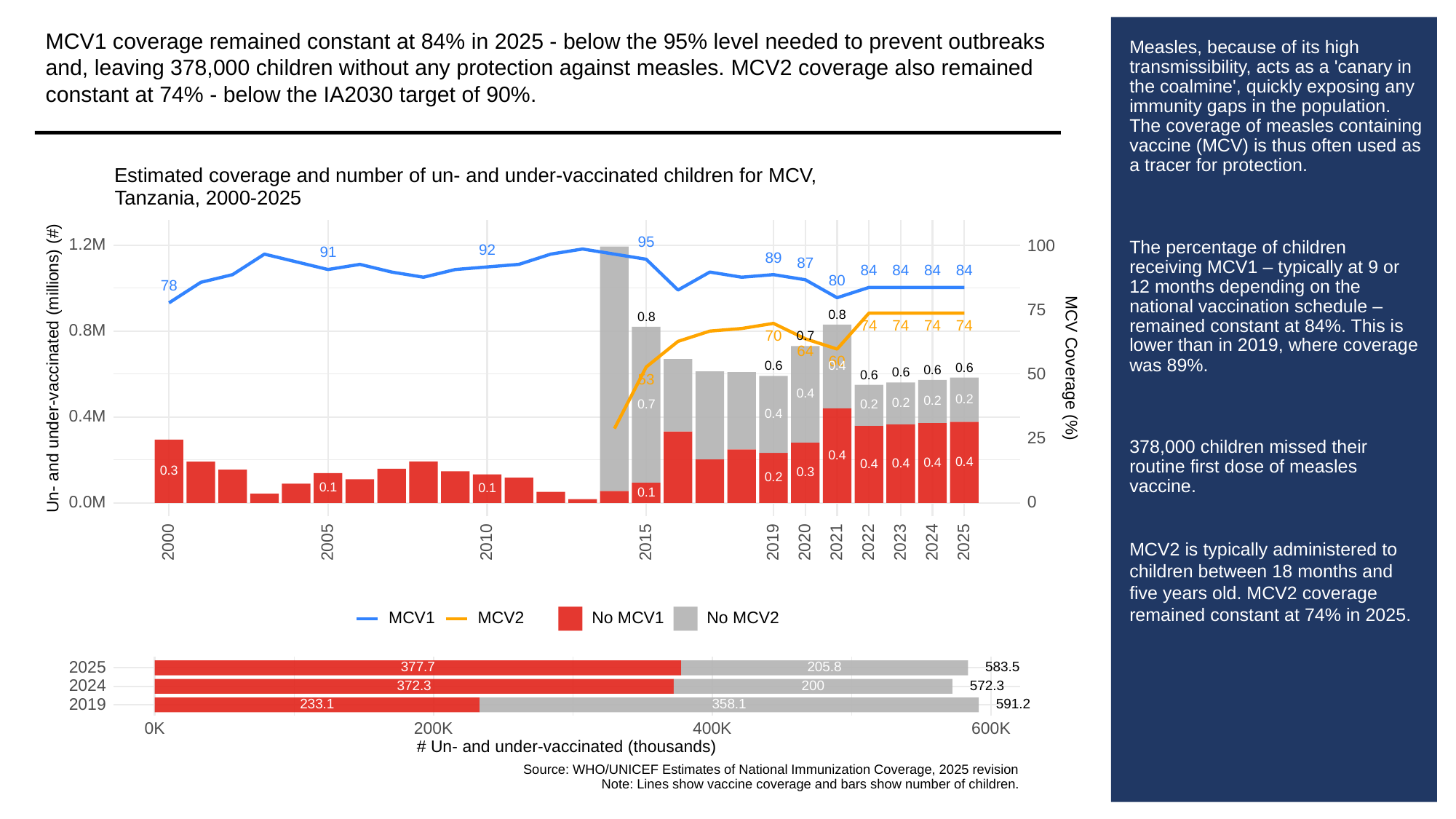

MCV1 coverage remained constant at 84% in 2025 - below the 95% level needed to prevent outbreaks and, leaving 378,000 children without any protection against measles. MCV2 coverage also remained constant at 74% - below the IA2030 target of 90%.
# Measles, because of its high transmissibility, acts as a 'canary in the coalmine', quickly exposing any immunity gaps in the population. The coverage of measles containing vaccine (MCV) is thus often used as a tracer for protection.

The percentage of children receiving MCV1 – typically at 9 or 12 months depending on the national vaccination schedule – remained constant at 84%. This is lower than in 2019, where coverage was 89%.

378,000 children missed their routine first dose of measles vaccine.

MCV2 is typically administered to children between 18 months and five years old. MCV2 coverage remained constant at 74% in 2025.

Estimated coverage and number of un- and under-vaccinated children for MCV,
Tanzania, 2000-2025

95
1.2M
100
92

91

89
87
84
84
84
84
80
78

75
0.8
0.8

74
74
74
74

0.8M

70

0.7

64
60

Un- and under-vaccinated (millions) (#)
MCV Coverage (%)
0.4
0.6
0.6
0.6
0.6
50
0.6

53

0.4
0.2
0.2
0.2
0.7
0.2

0.4
0.4M

25

0.4

0.4
0.4
0.4

0.4

0.3
0.3

0.2

0.1

0.1
0.1

0.0M
0

2023
2000
2005
2010
2015
2019
2020
2021
2022
2024
2025

MCV1
MCV2
No MCV1
No MCV2

2025
377.7
583.5
205.8

2024
372.3
572.3
200

2019
233.1
358.1
591.2

0K
200K
400K
600K
# Un- and under-vaccinated (thousands)
Source: WHO/UNICEF Estimates of National Immunization Coverage, 2025 revision
Note: Lines show vaccine coverage and bars show number of children.